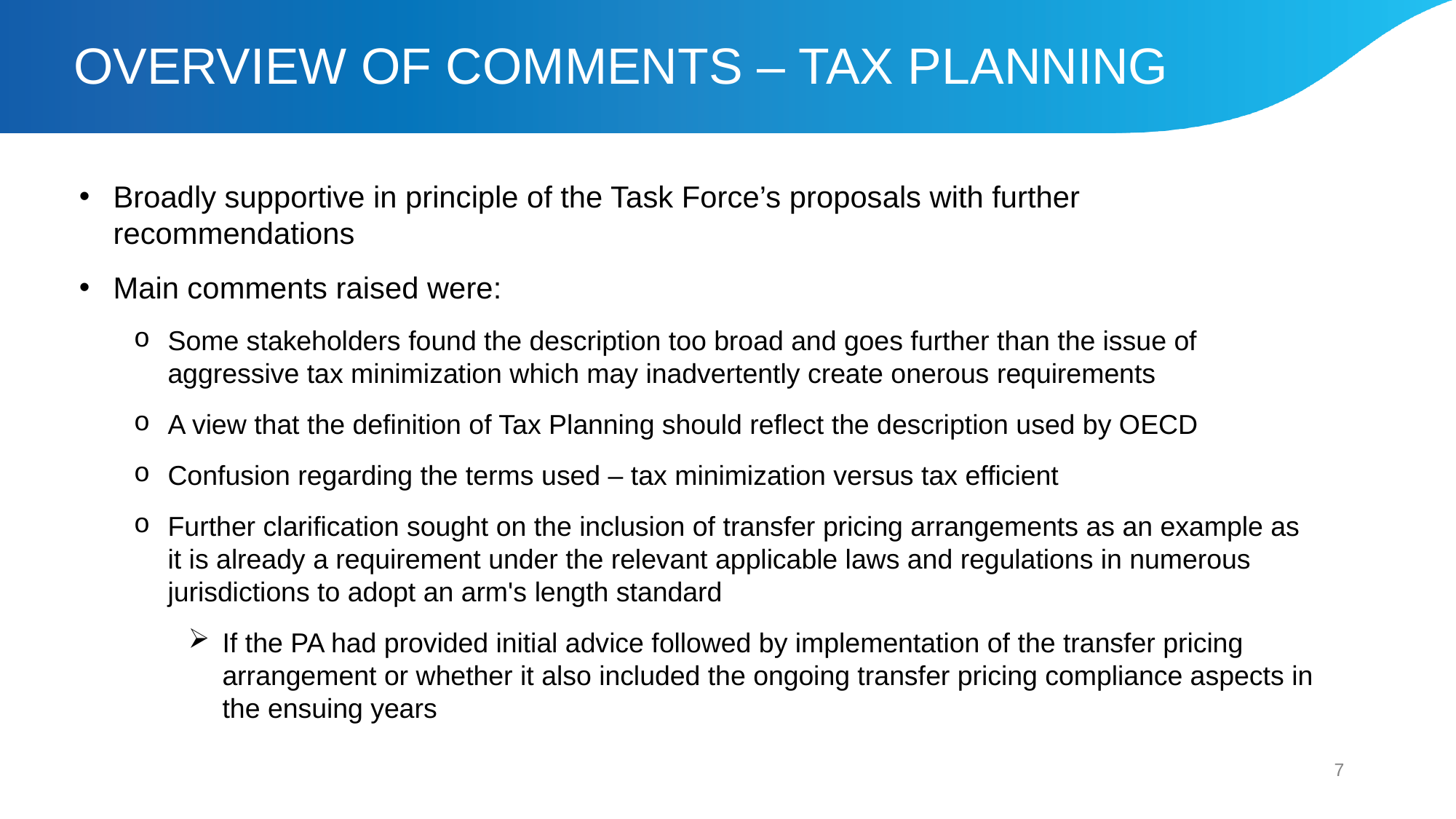

# OVERVIEW OF COMMENTS – TAX PLANNING

Broadly supportive in principle of the Task Force’s proposals with further recommendations
Main comments raised were:
Some stakeholders found the description too broad and goes further than the issue of aggressive tax minimization which may inadvertently create onerous requirements
A view that the definition of Tax Planning should reflect the description used by OECD
Confusion regarding the terms used – tax minimization versus tax efficient
Further clarification sought on the inclusion of transfer pricing arrangements as an example as it is already a requirement under the relevant applicable laws and regulations in numerous jurisdictions to adopt an arm's length standard
If the PA had provided initial advice followed by implementation of the transfer pricing arrangement or whether it also included the ongoing transfer pricing compliance aspects in the ensuing years

7